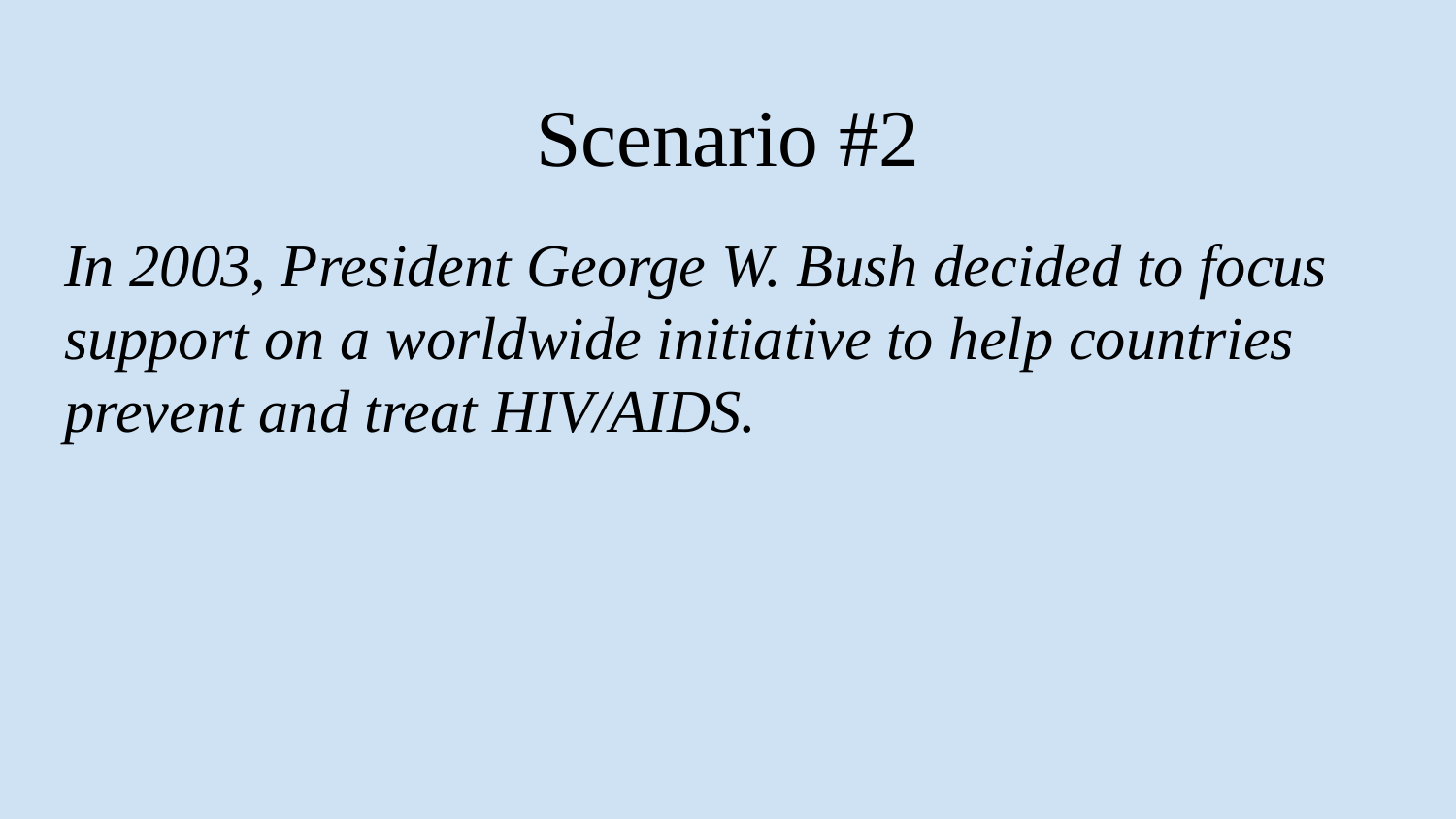

# Scenario #2
In 2003, President George W. Bush decided to focus support on a worldwide initiative to help countries prevent and treat HIV/AIDS.